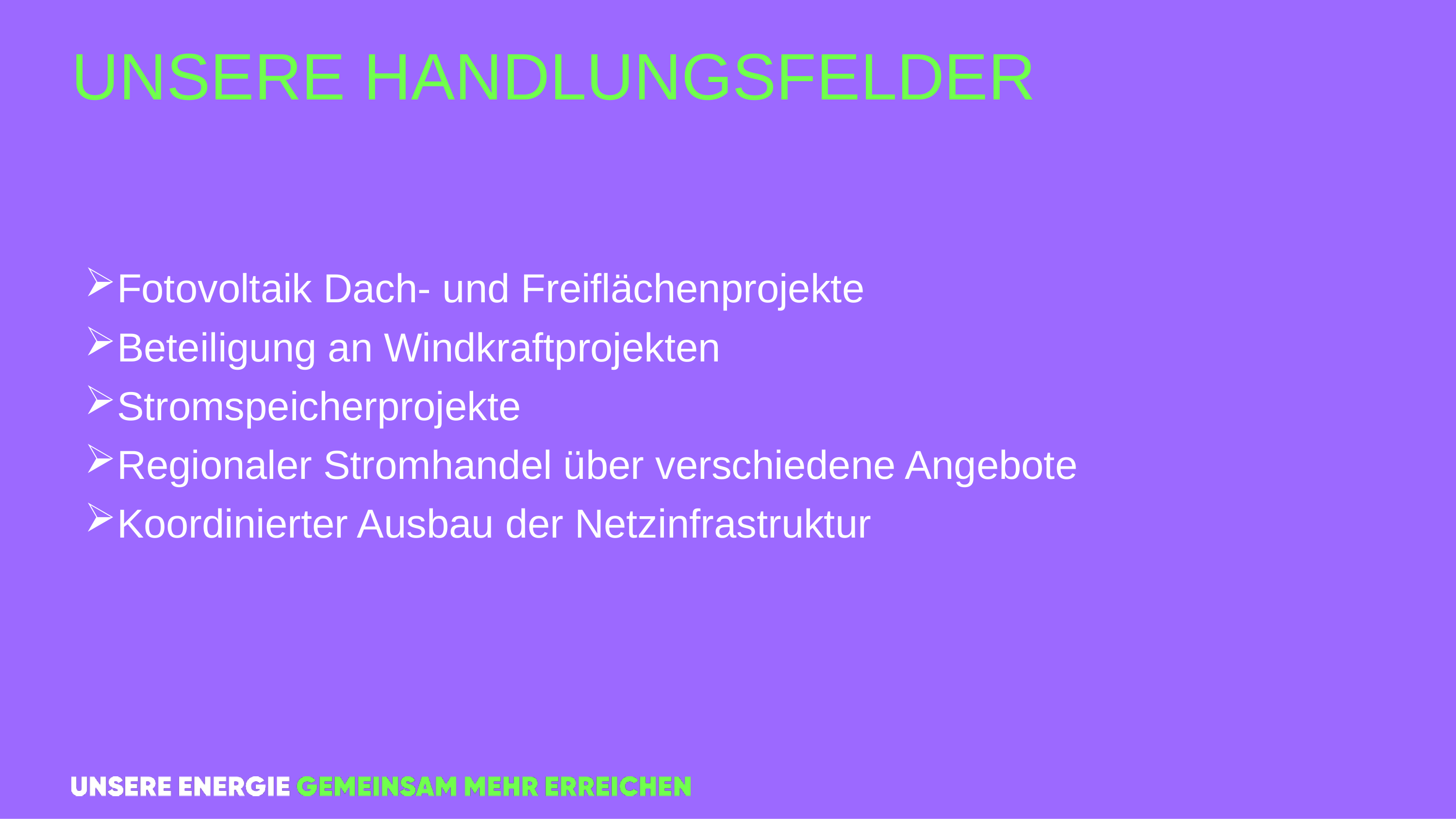

# UNSERE HANDLUNGSFELDER

Fotovoltaik Dach- und Freiflächenprojekte
Beteiligung an Windkraftprojekten
Stromspeicherprojekte
Regionaler Stromhandel über verschiedene Angebote
Koordinierter Ausbau der Netzinfrastruktur